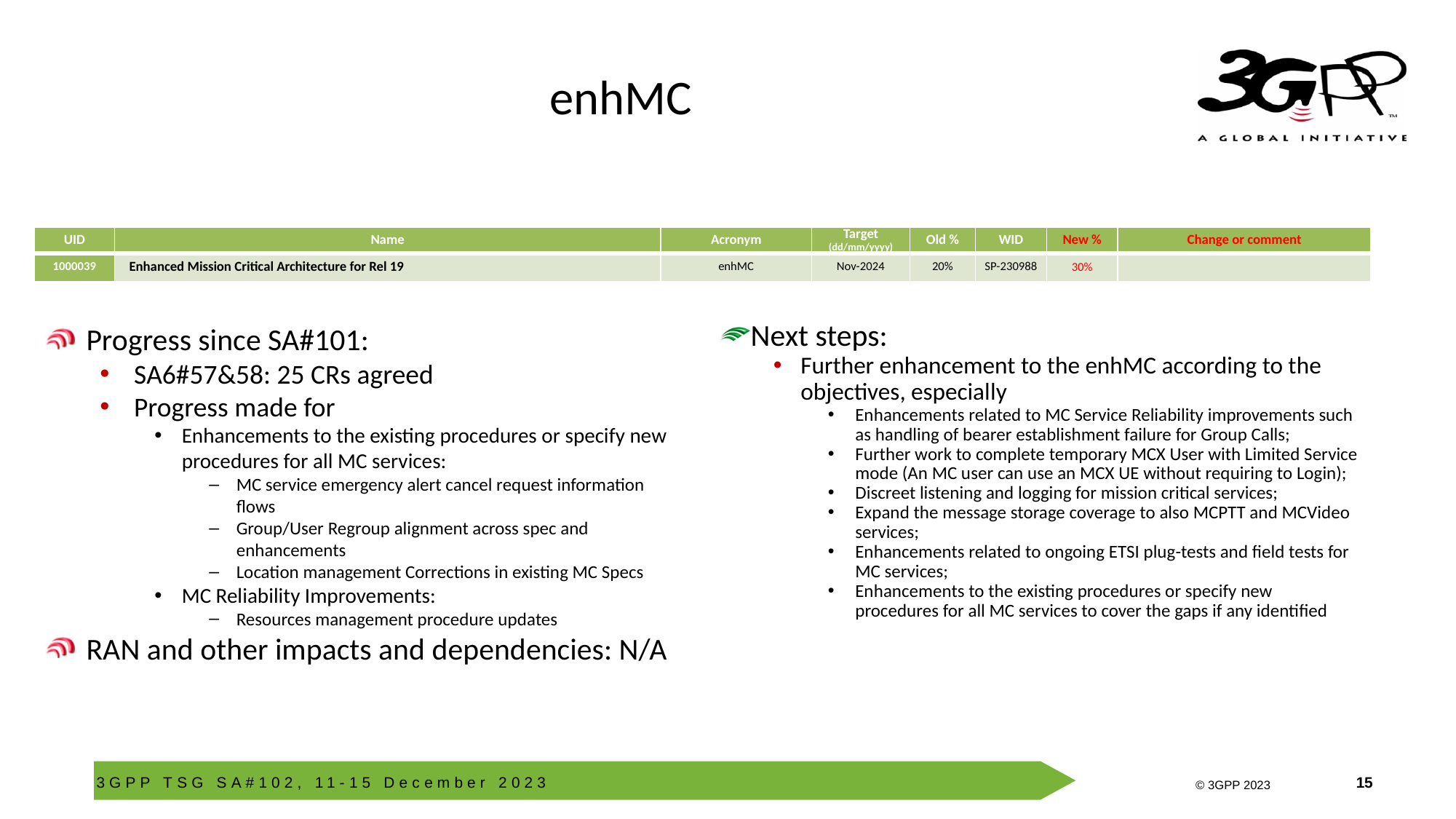

# enhMC
| UID | Name | Acronym | Target (dd/mm/yyyy) | Old % | WID | New % | Change or comment |
| --- | --- | --- | --- | --- | --- | --- | --- |
| 1000039 | Enhanced Mission Critical Architecture for Rel 19 | enhMC | Nov-2024 | 20% | SP-230988 | 30% |  |
Progress since SA#101:
SA6#57&58: 25 CRs agreed
Progress made for
Enhancements to the existing procedures or specify new procedures for all MC services:
MC service emergency alert cancel request information flows
Group/User Regroup alignment across spec and enhancements
Location management Corrections in existing MC Specs
MC Reliability Improvements:
Resources management procedure updates
RAN and other impacts and dependencies: N/A
Next steps:
Further enhancement to the enhMC according to the objectives, especially
Enhancements related to MC Service Reliability improvements such as handling of bearer establishment failure for Group Calls;
Further work to complete temporary MCX User with Limited Service mode (An MC user can use an MCX UE without requiring to Login);
Discreet listening and logging for mission critical services;
Expand the message storage coverage to also MCPTT and MCVideo services;
Enhancements related to ongoing ETSI plug-tests and field tests for MC services;
Enhancements to the existing procedures or specify new procedures for all MC services to cover the gaps if any identified